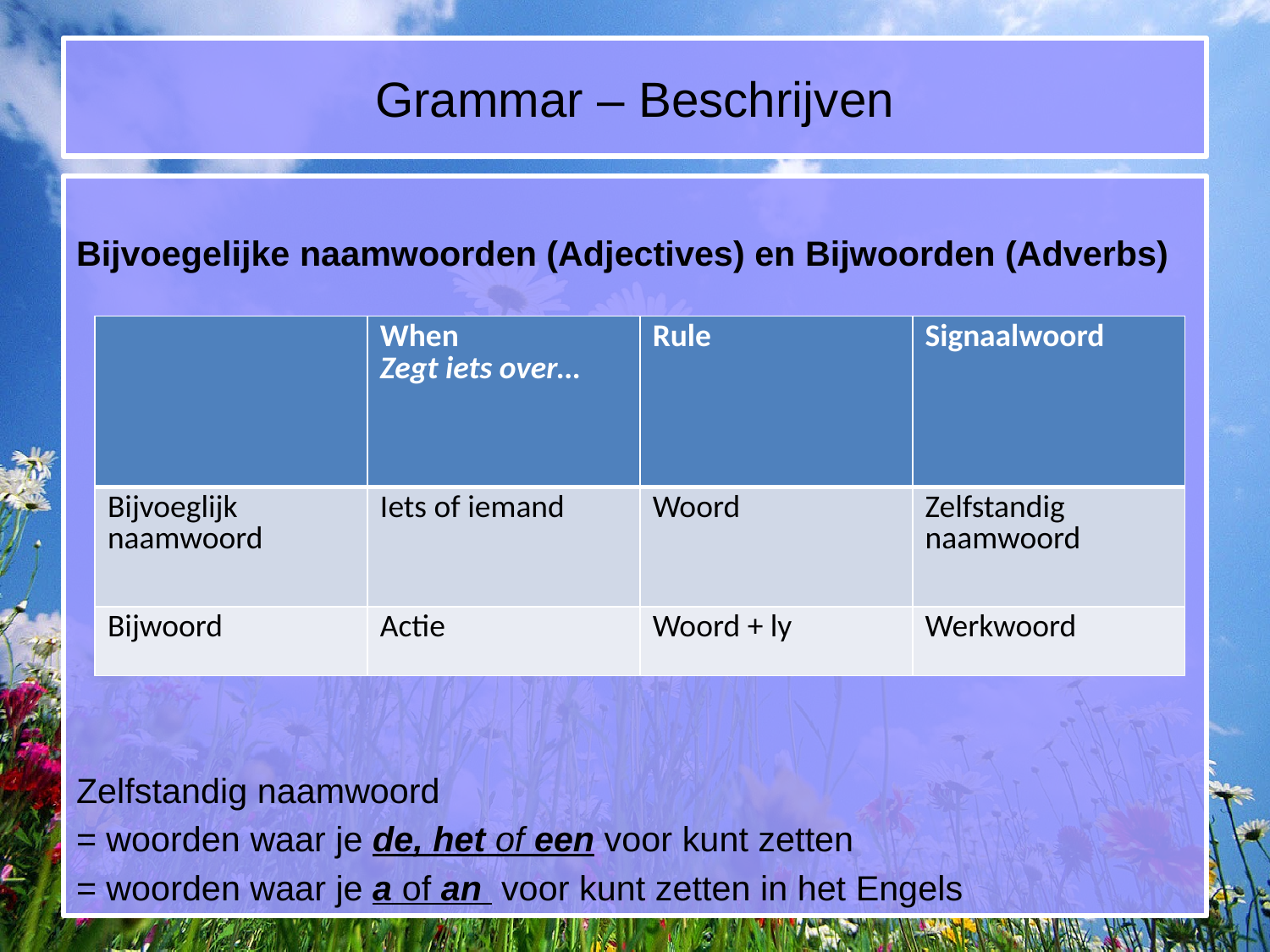

# Grammar – Beschrijven

Bijvoegelijke naamwoorden (Adjectives) en Bijwoorden (Adverbs)

Zelfstandig naamwoord
= woorden waar je de, het of een voor kunt zetten
= woorden waar je a of an  voor kunt zetten in het Engels

|  | When Zegt iets over… | Rule | Signaalwoord |
| --- | --- | --- | --- |
| Bijvoeglijk naamwoord | Iets of iemand | Woord | Zelfstandig naamwoord |
| Bijwoord | Actie | Woord + ly | Werkwoord |